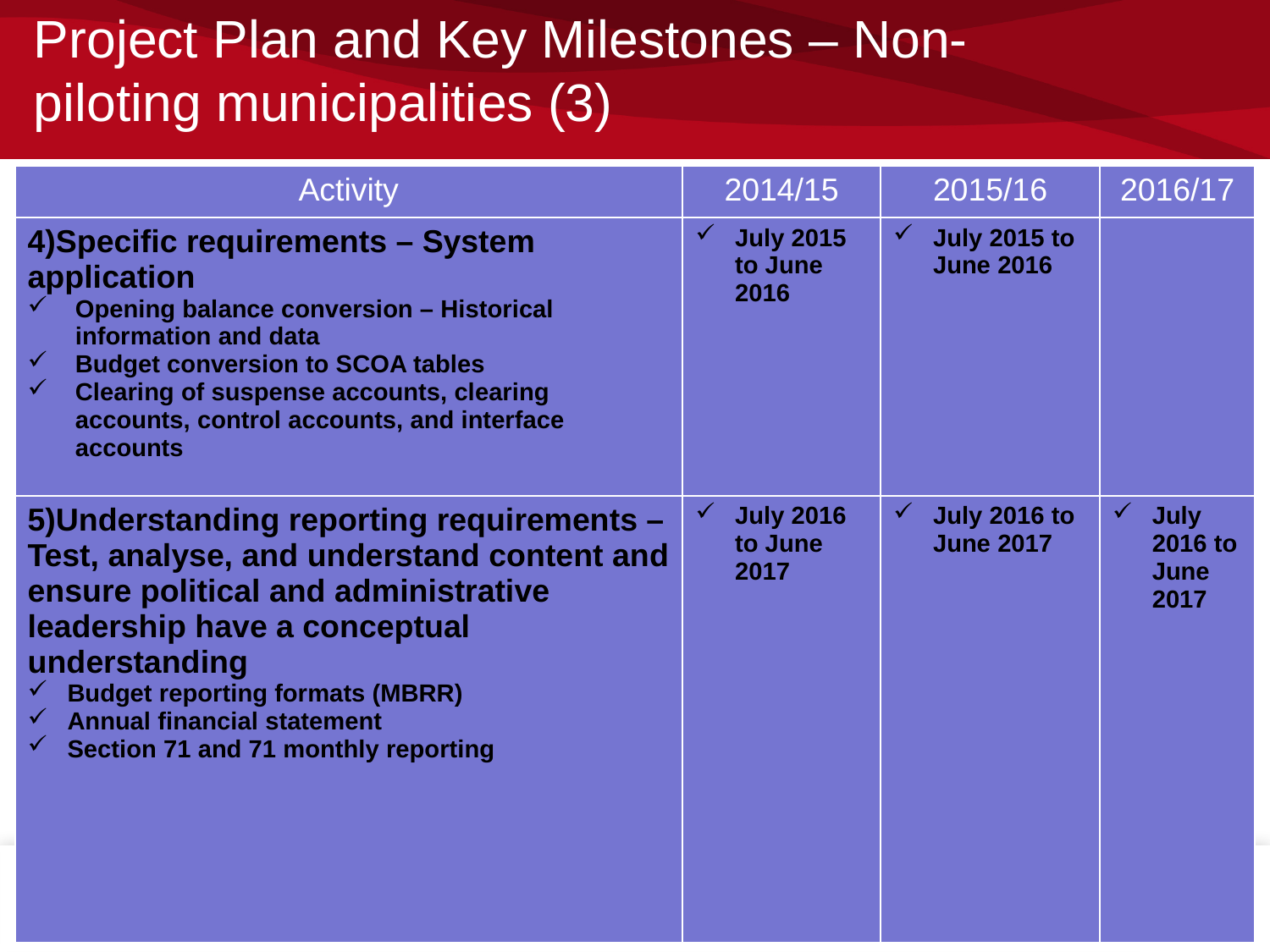

# Project Plan and Key Milestones – Non-piloting municipalities (3)
| Activity | 2014/15 | 2015/16 | 2016/17 |
| --- | --- | --- | --- |
| 4)Specific requirements – System application Opening balance conversion – Historical information and data Budget conversion to SCOA tables Clearing of suspense accounts, clearing accounts, control accounts, and interface accounts | July 2015 to June 2016 | July 2015 to June 2016 |  |
| 5)Understanding reporting requirements – Test, analyse, and understand content and ensure political and administrative leadership have a conceptual understanding Budget reporting formats (MBRR) Annual financial statement Section 71 and 71 monthly reporting | July 2016 to June 2017 | July 2016 to June 2017 | July 2016 to June 2017 |
4